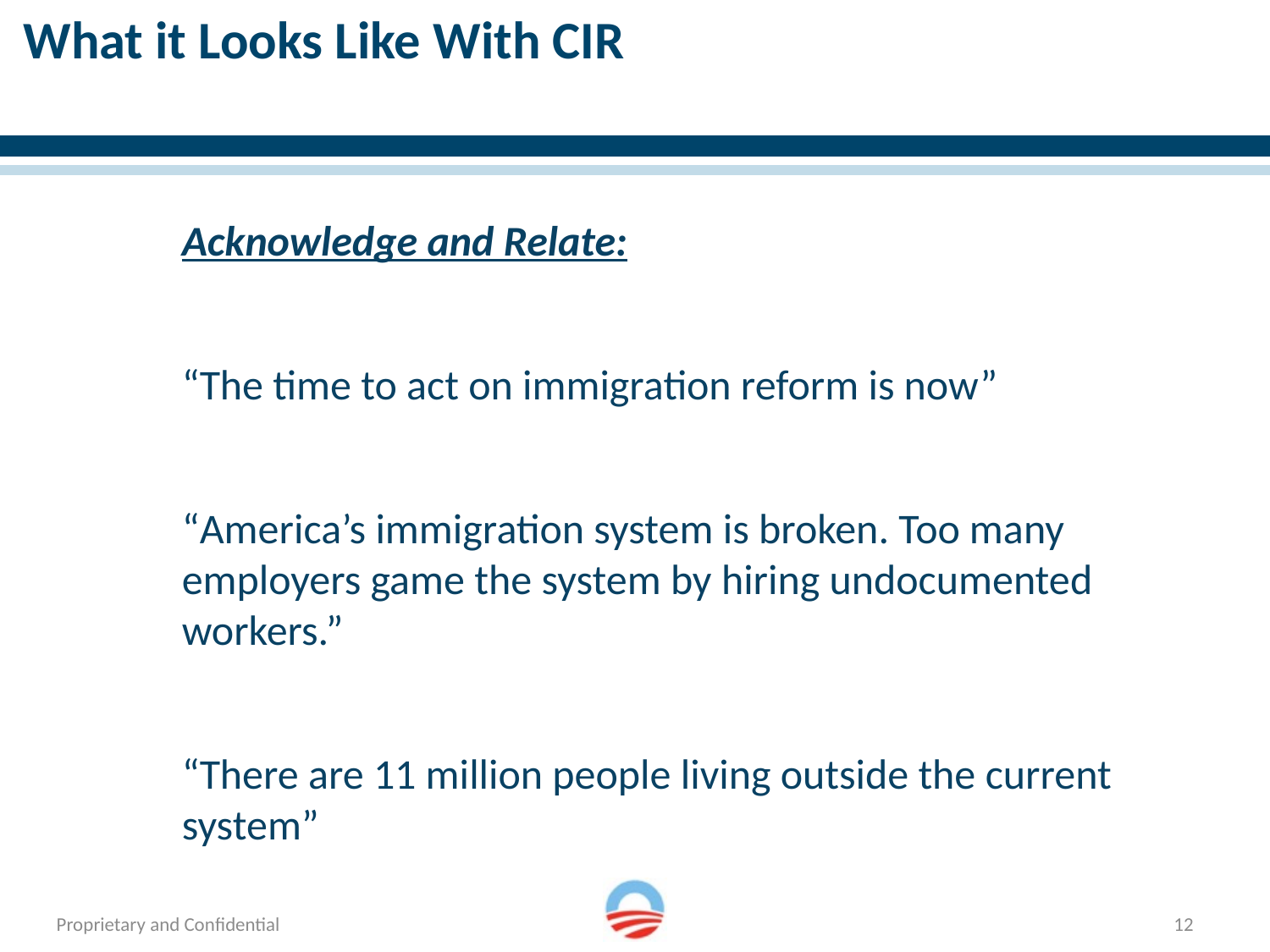

# What it Looks Like With CIR
Acknowledge and Relate:

“The time to act on immigration reform is now”

“America’s immigration system is broken. Too many employers game the system by hiring undocumented workers.”

“There are 11 million people living outside the current system”
12